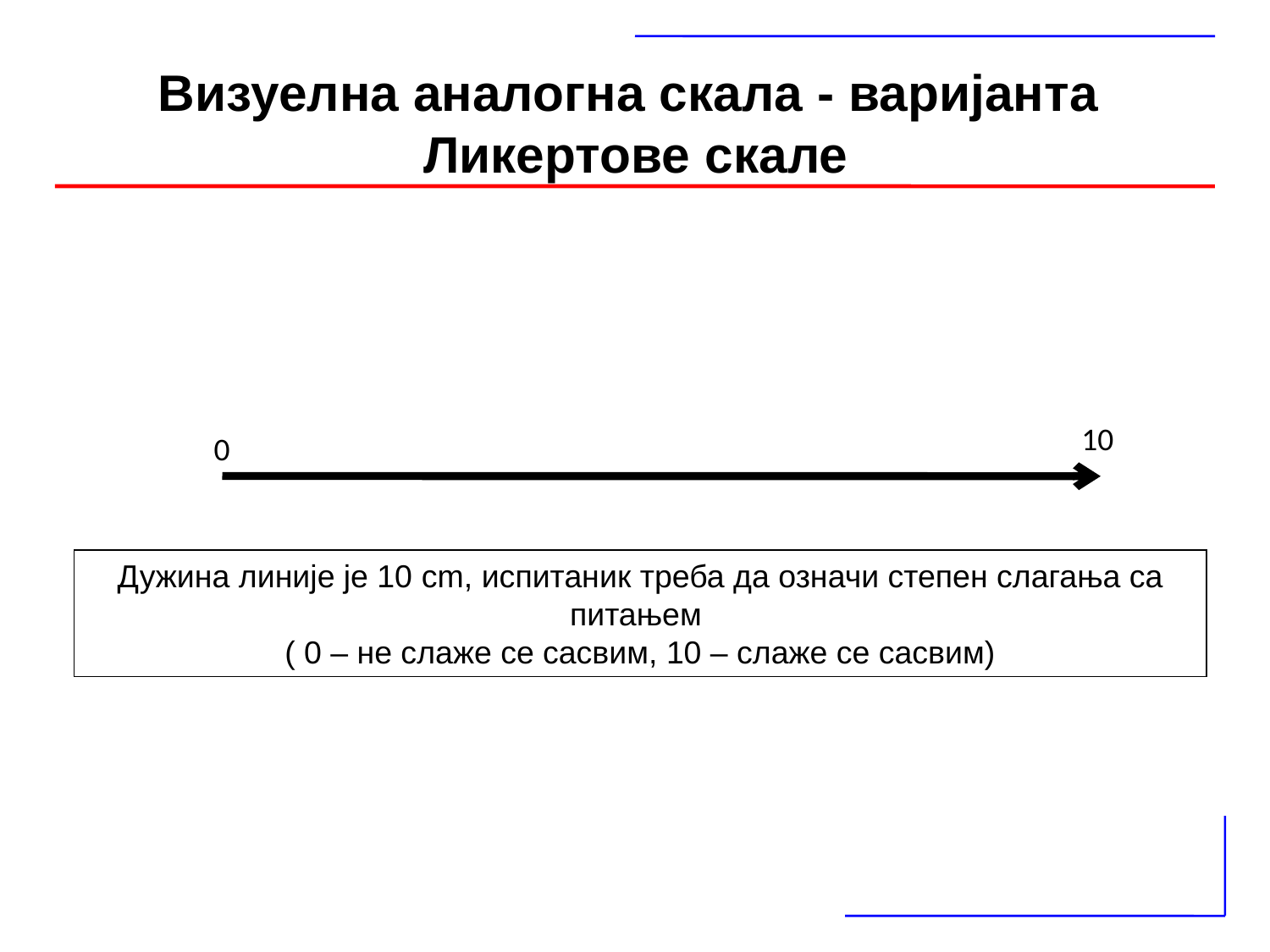

Визуелна аналогна скала - варијанта
Ликертове скале
10
0
Дужина линије је 10 cm, испитаник треба да означи степен слагања са питањем
( 0 – не слаже се сасвим, 10 – слаже се сасвим)